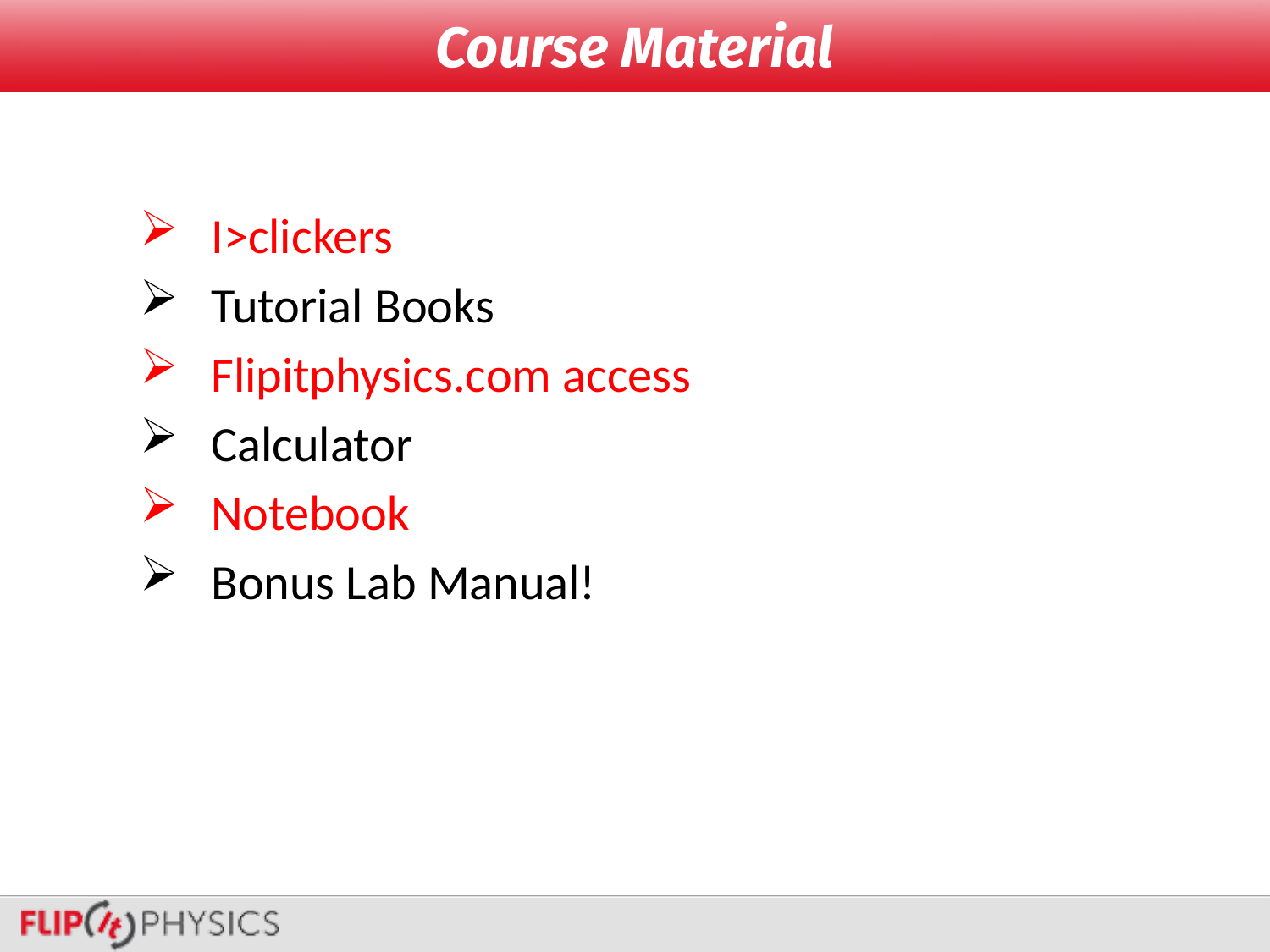

# Course Material

I>clickers
Tutorial Books
Flipitphysics.com access
Calculator
Notebook
Bonus Lab Manual!